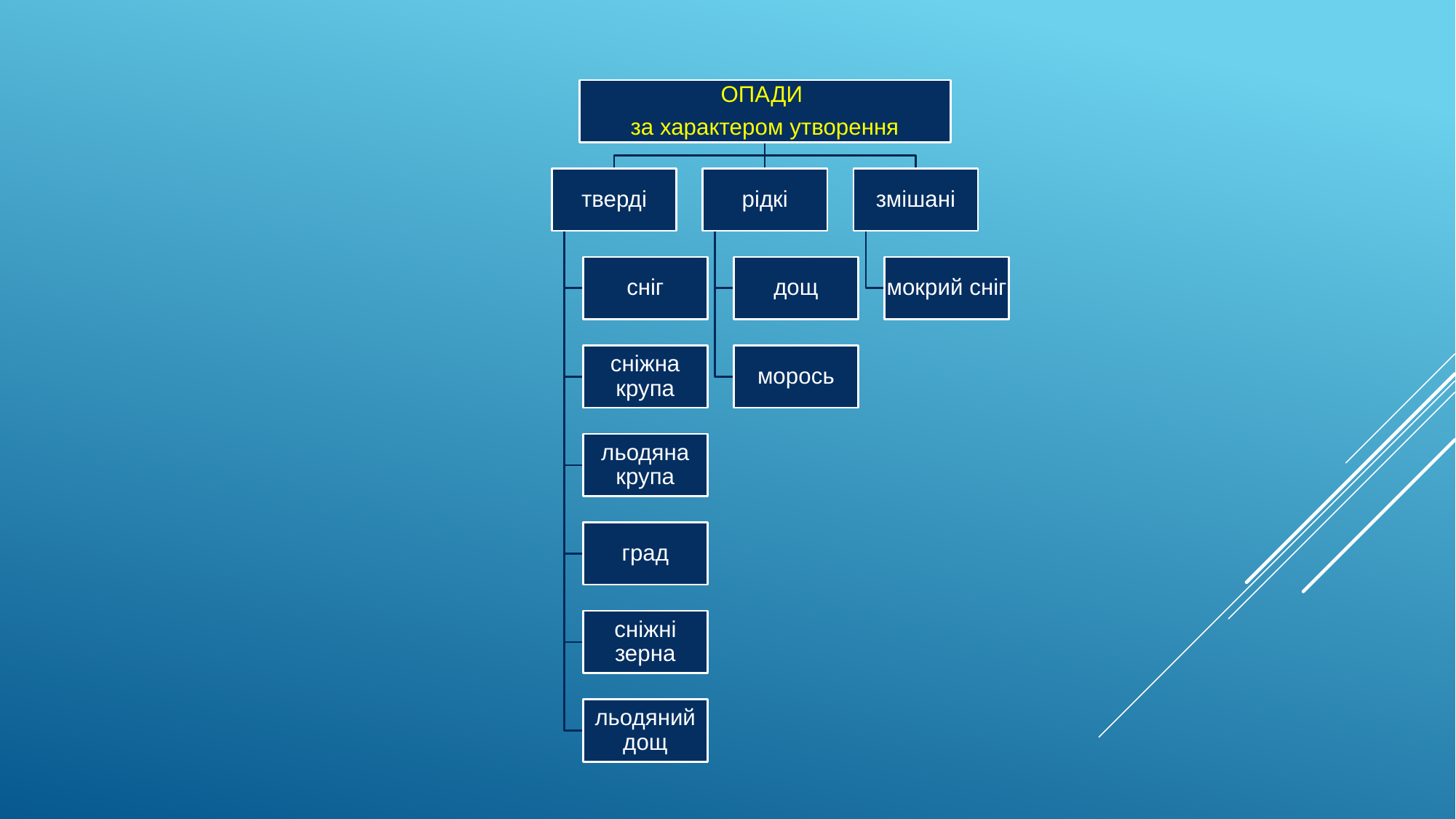

ОПАДИ
за характером утворення
тверді
сніг
сніжна крупа
льодяна крупа
град
сніжні зерна
льодяний дощ
рідкі
дощ
морось
змішані
мокрий сніг